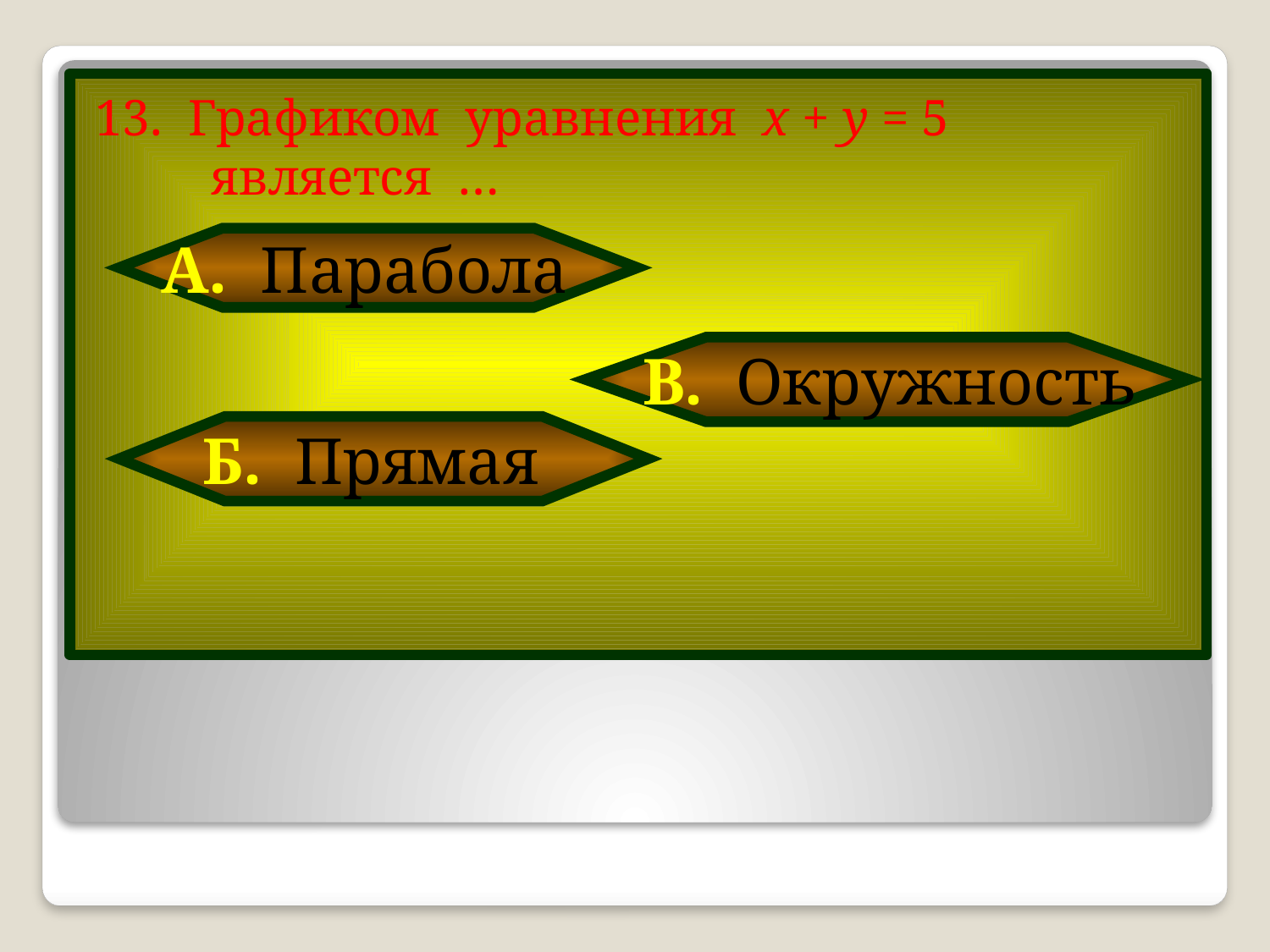

13.  Графиком  уравнения  х + у = 5  является  …
А.  Парабола
  В.  Окружность
Б.  Прямая
#